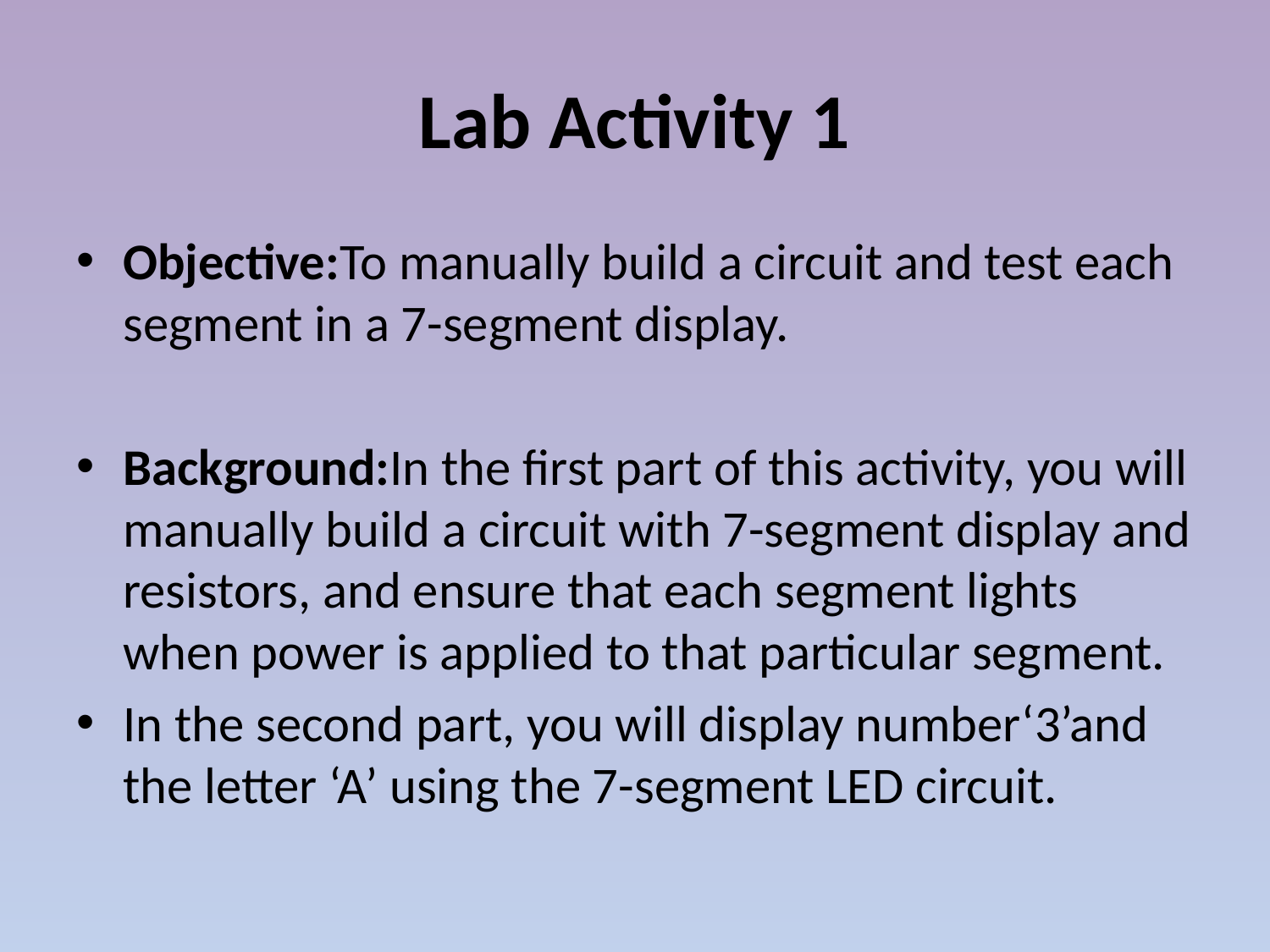

# Lab Activity 1
Objective:To manually build a circuit and test each segment in a 7-segment display.

Background:In the first part of this activity, you will manually build a circuit with 7-segment display and resistors, and ensure that each segment lights when power is applied to that particular segment.
In the second part, you will display number‘3’and the letter ‘A’ using the 7-segment LED circuit.